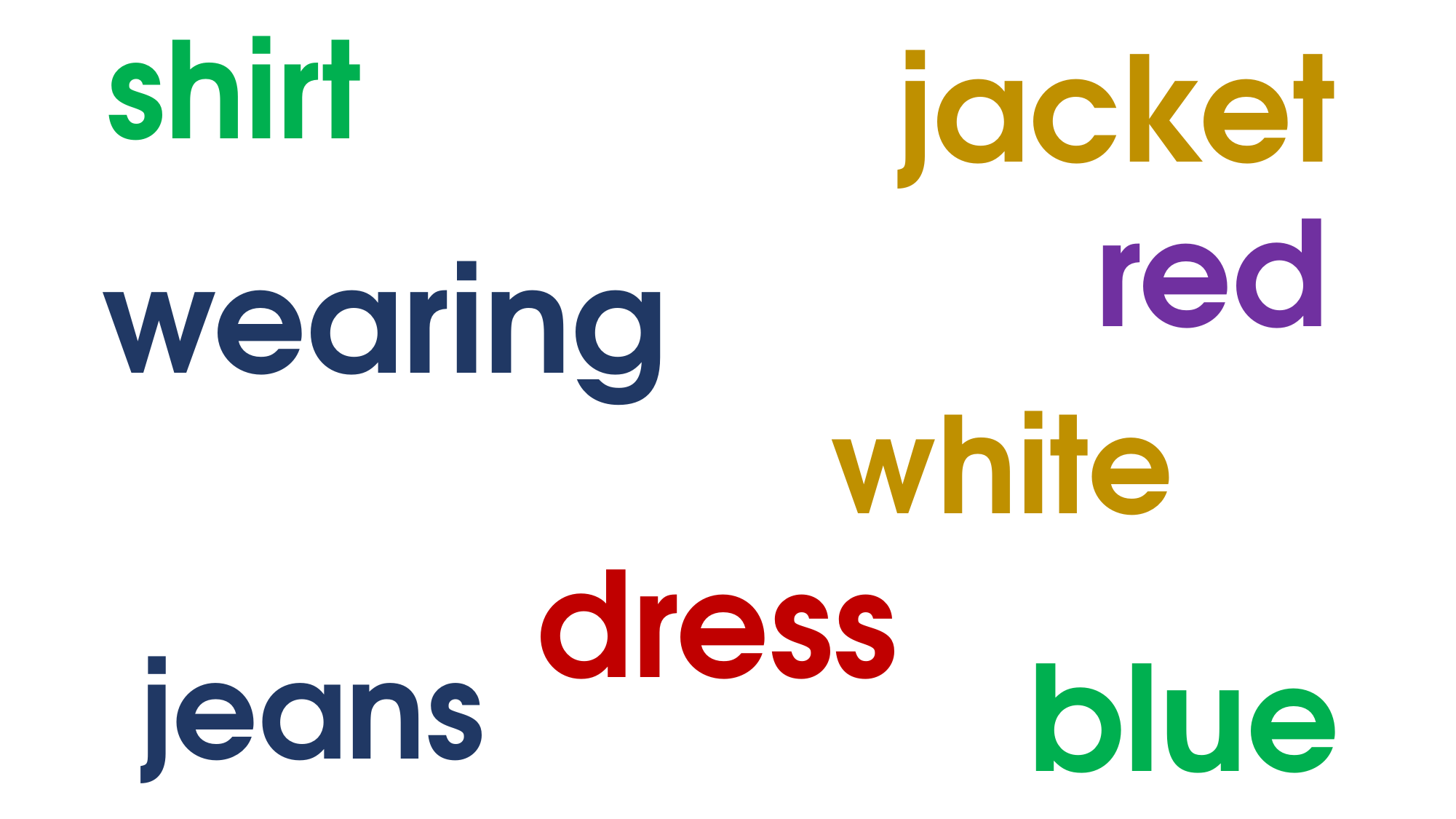

shirt
jacket
red
wearing
white
dress
jeans
blue